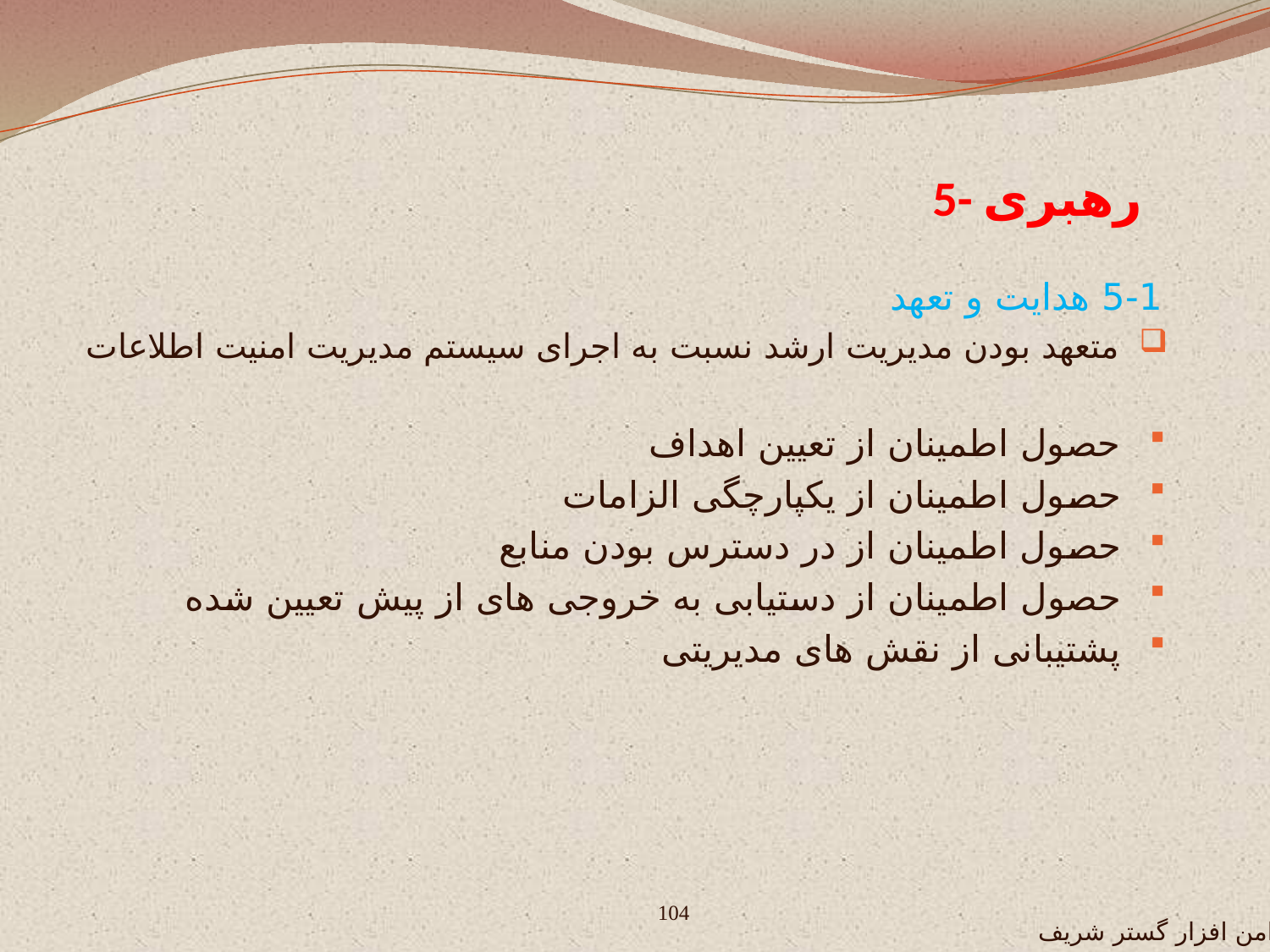

# 5- رهبری

5-1 هدایت و تعهد
متعهد بودن مدیریت ارشد نسبت به اجرای سیستم مدیریت امنیت اطلاعات

حصول اطمینان از تعیین اهداف
حصول اطمینان از یکپارچگی الزامات
حصول اطمینان از در دسترس بودن منابع
حصول اطمینان از دستیابی به خروجی های از پیش تعیین شده
پشتیبانی از نقش های مدیریتی